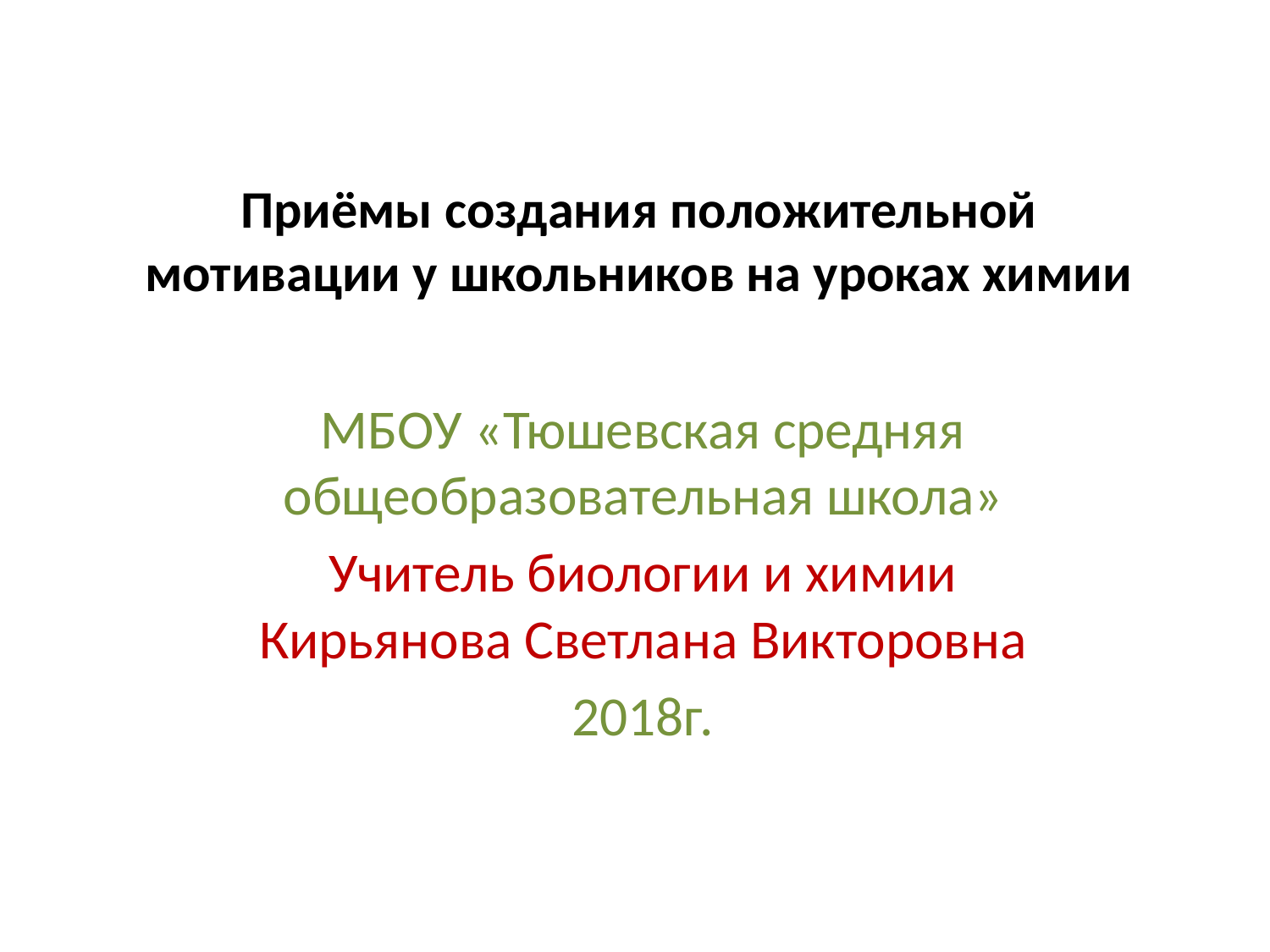

# Приёмы создания положительной мотивации у школьников на уроках химии
МБОУ «Тюшевская средняя общеобразовательная школа»
Учитель биологии и химии Кирьянова Светлана Викторовна
2018г.